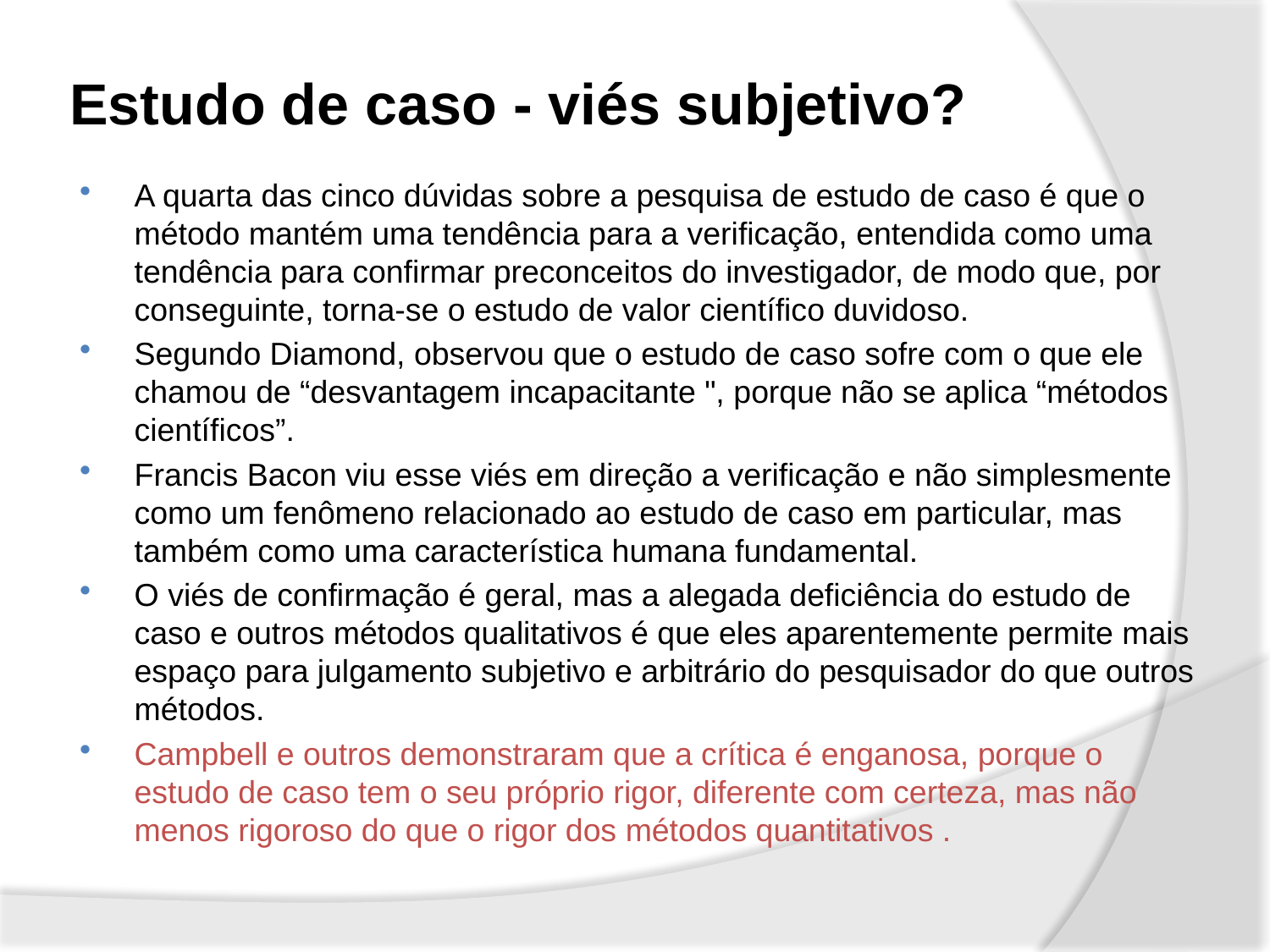

# Estudo de caso - viés subjetivo?
A quarta das cinco dúvidas sobre a pesquisa de estudo de caso é que o método mantém uma tendência para a verificação, entendida como uma tendência para confirmar preconceitos do investigador, de modo que, por conseguinte, torna-se o estudo de valor científico duvidoso.
Segundo Diamond, observou que o estudo de caso sofre com o que ele chamou de “desvantagem incapacitante ", porque não se aplica “métodos científicos”.
Francis Bacon viu esse viés em direção a verificação e não simplesmente como um fenômeno relacionado ao estudo de caso em particular, mas também como uma característica humana fundamental.
O viés de confirmação é geral, mas a alegada deficiência do estudo de caso e outros métodos qualitativos é que eles aparentemente permite mais espaço para julgamento subjetivo e arbitrário do pesquisador do que outros métodos.
Campbell e outros demonstraram que a crítica é enganosa, porque o estudo de caso tem o seu próprio rigor, diferente com certeza, mas não menos rigoroso do que o rigor dos métodos quantitativos .